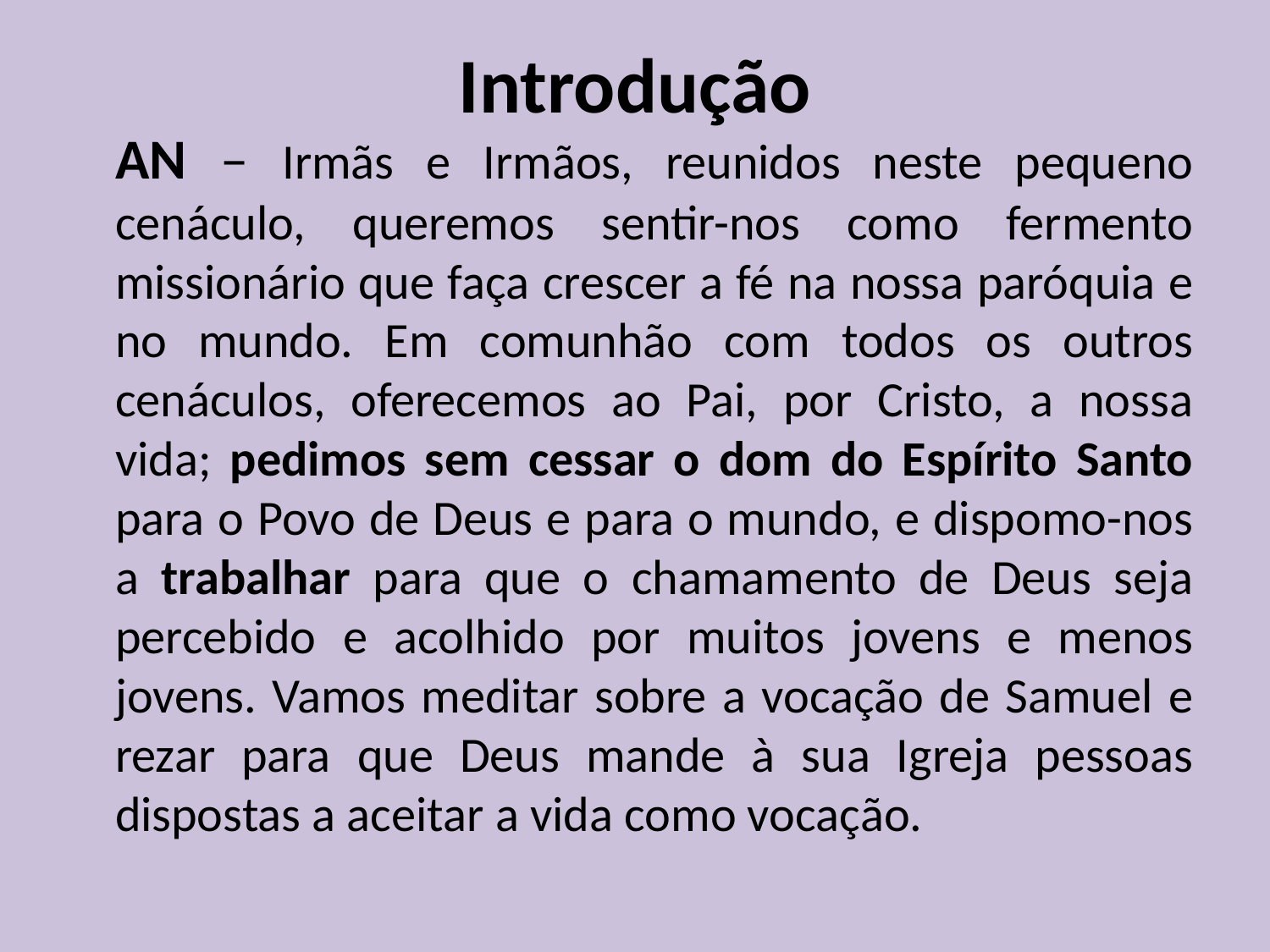

# Introdução
	AN – Irmãs e Irmãos, reunidos neste pequeno cenáculo, queremos sentir-nos como fermento missionário que faça crescer a fé na nossa paróquia e no mundo. Em comunhão com todos os outros cenáculos, oferecemos ao Pai, por Cristo, a nossa vida; pedimos sem cessar o dom do Espírito Santo para o Povo de Deus e para o mundo, e dispomo-nos a trabalhar para que o chamamento de Deus seja percebido e acolhido por muitos jovens e menos jovens. Vamos meditar sobre a vocação de Samuel e rezar para que Deus mande à sua Igreja pessoas dispostas a aceitar a vida como vocação.